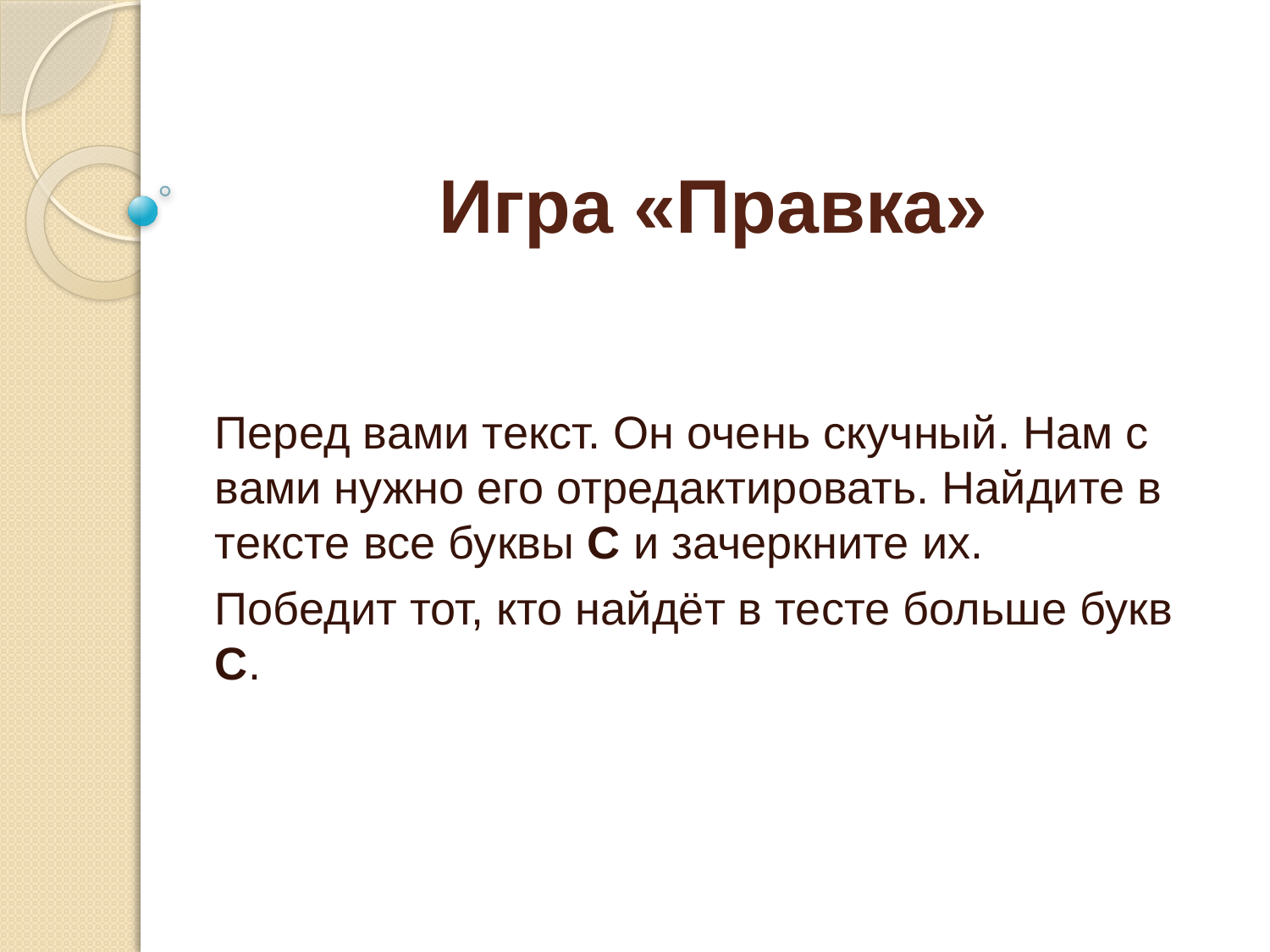

# Игра «Правка»

Перед вами текст. Он очень скучный. Нам с вами нужно его отредактировать. Найдите в тексте все буквы С и зачеркните их.
Победит тот, кто найдёт в тесте больше букв С.